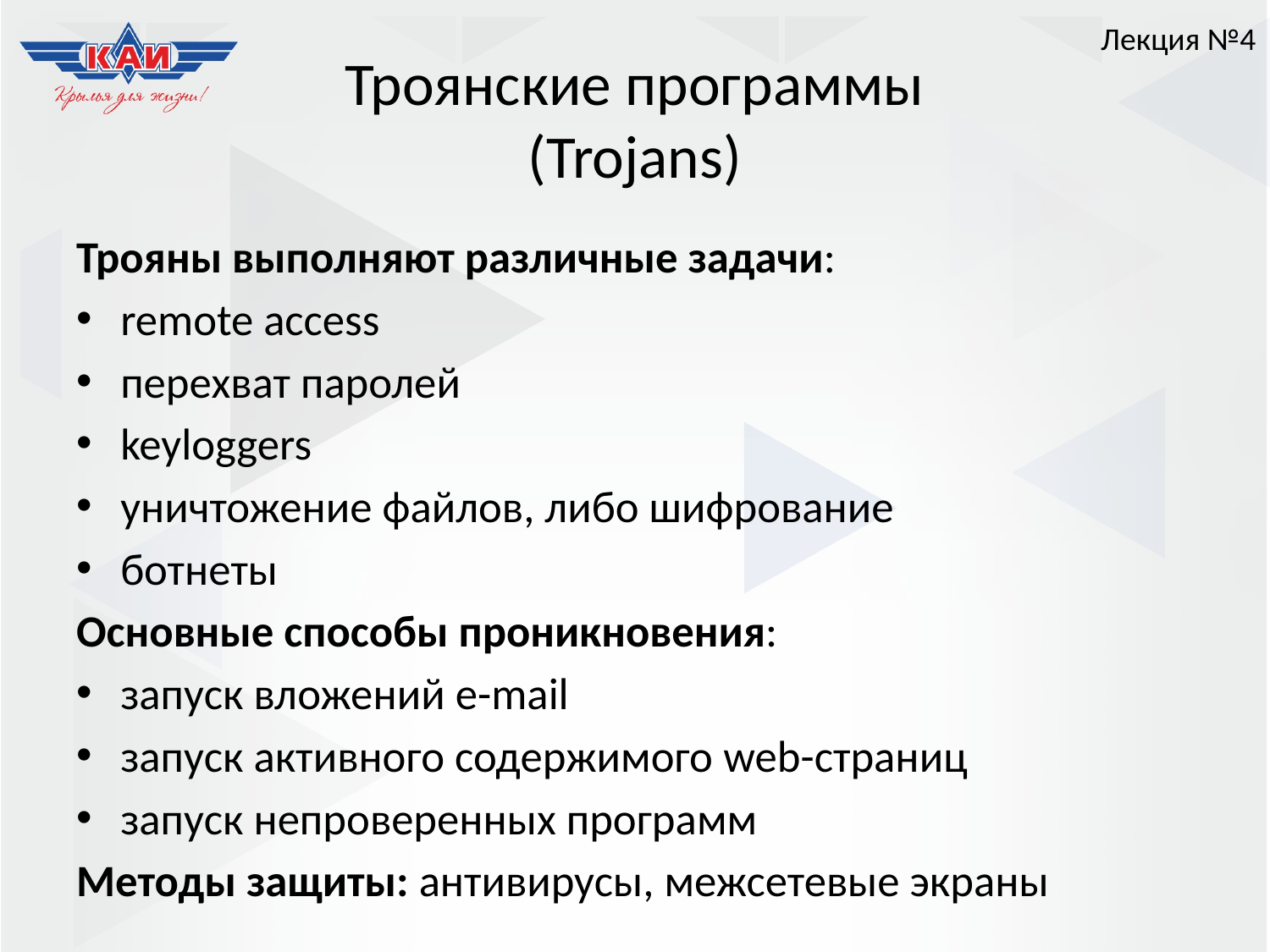

Лекция №4
# Троянские программы (Trojans)
Трояны выполняют различные задачи:
remote access
перехват паролей
keyloggers
уничтожение файлов, либо шифрование
ботнеты
Основные способы проникновения:
запуск вложений e-mail
запуск активного содержимого web-страниц
запуск непроверенных программ
Методы защиты: антивирусы, межсетевые экраны